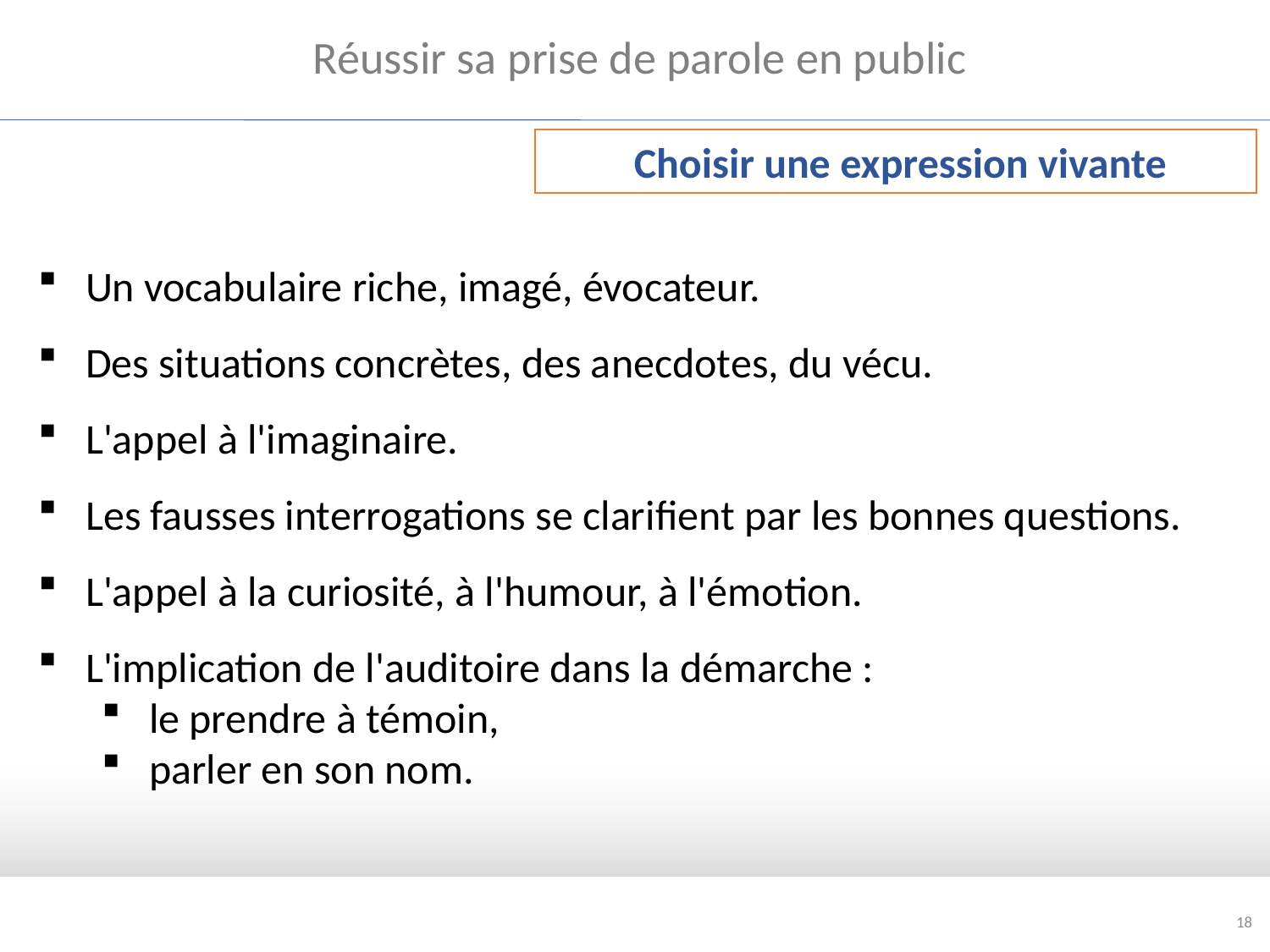

Réussir sa prise de parole en public
 Choisir une expression vivante
Un vocabulaire riche, imagé, évocateur.
Des situations concrètes, des anecdotes, du vécu.
L'appel à l'imaginaire.
Les fausses interrogations se clarifient par les bonnes questions.
L'appel à la curiosité, à l'humour, à l'émotion.
L'implication de l'auditoire dans la démarche :
le prendre à témoin,
parler en son nom.

18